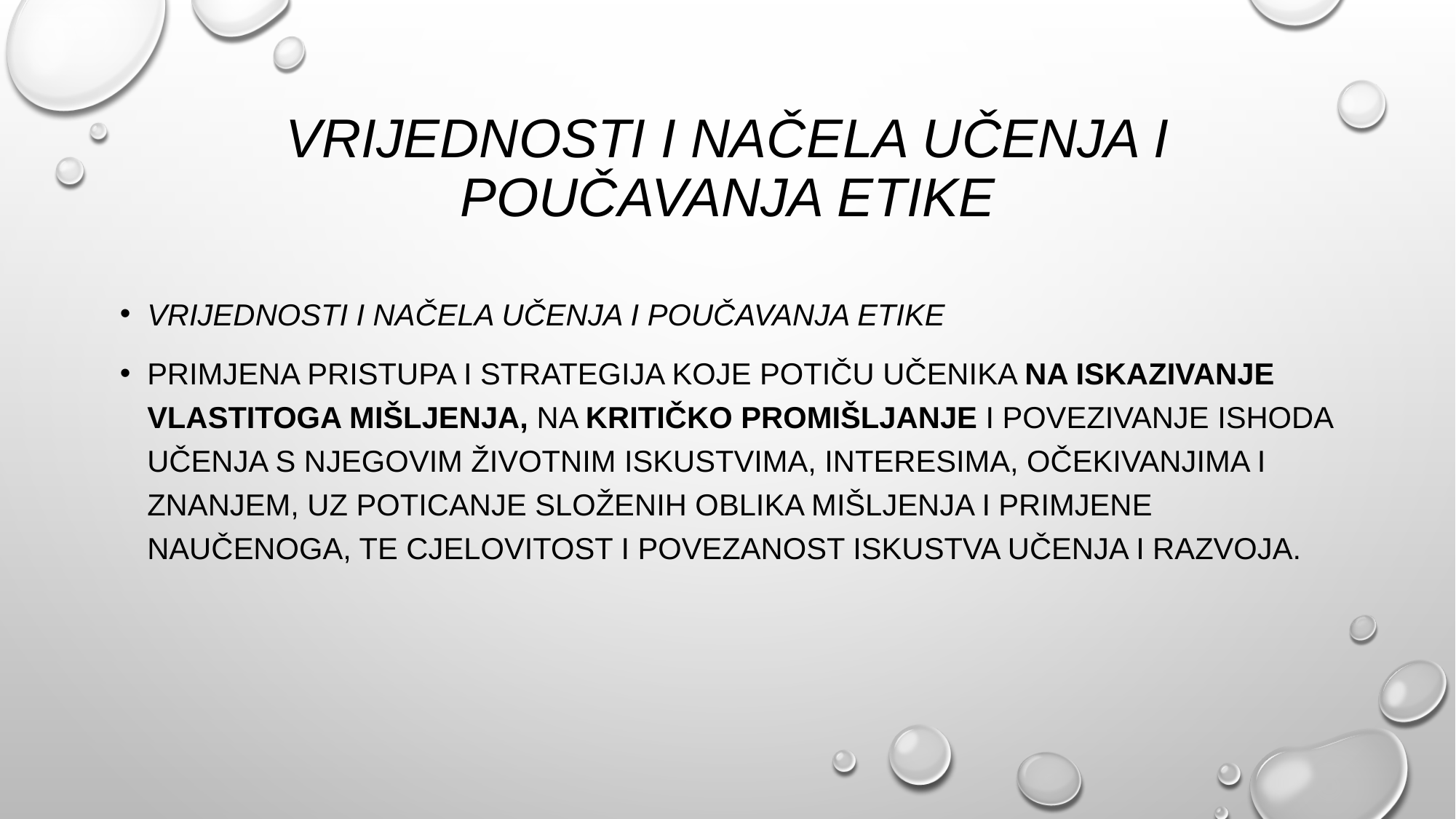

# Vrijednosti i načela učenja i poučavanja Etike
Vrijednosti i načela učenja i poučavanja Etike
primjena pristupa i strategija koje potiču učenika na iskazivanje vlastitoga mišljenja, na kritičko promišljanje i povezivanje ishoda učenja s njegovim životnim iskustvima, interesima, očekivanjima i znanjem, uz poticanje složenih oblika mišljenja i primjene naučenoga, te cjelovitost i povezanost iskustva učenja i razvoja.